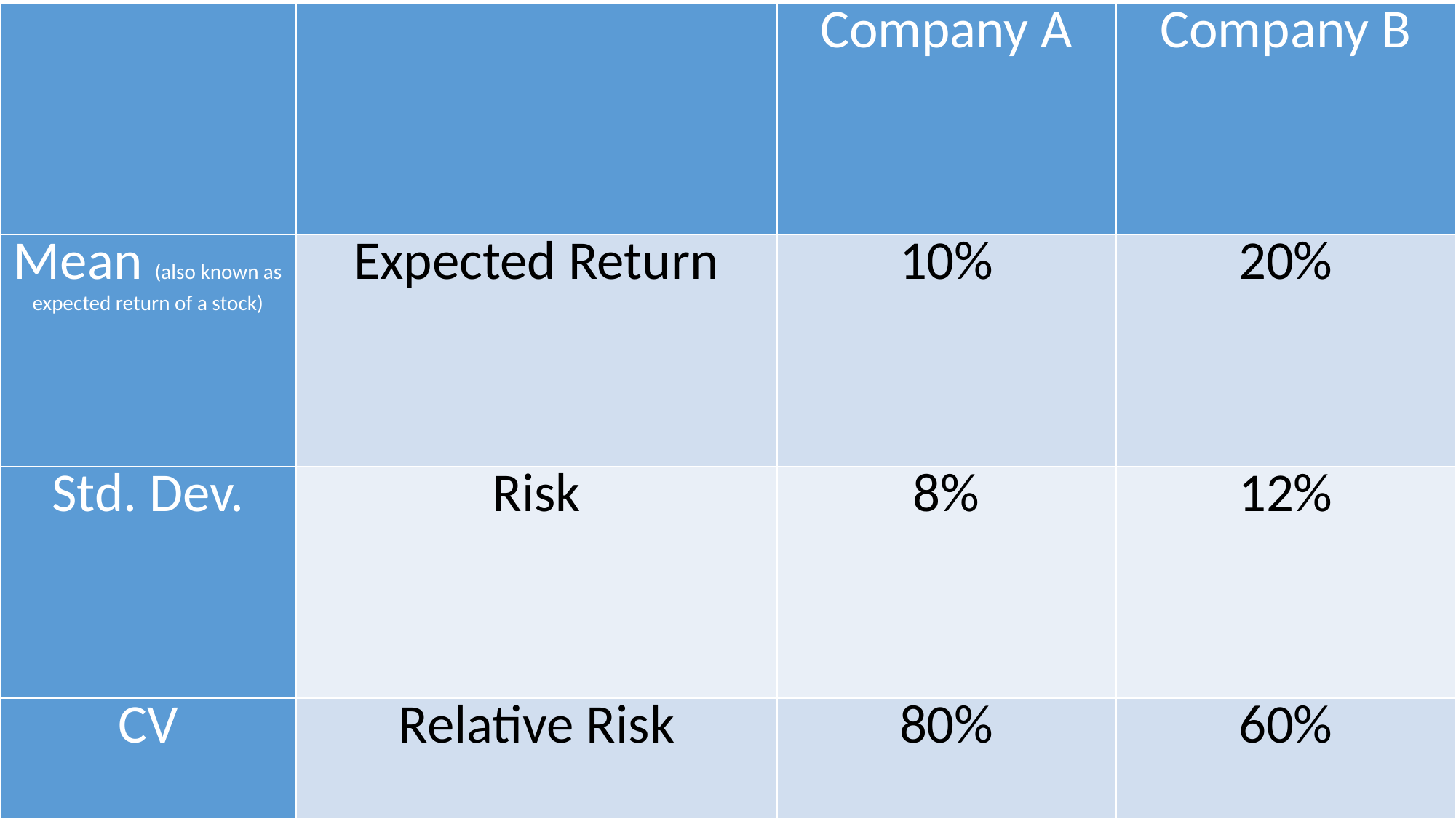

|  |  | Company A | Company B |
| --- | --- | --- | --- |
| Mean (also known as expected return of a stock) | Expected Return | 10% | 20% |
| Std. Dev. | Risk | 8% | 12% |
| CV | Relative Risk | 80% | 60% |